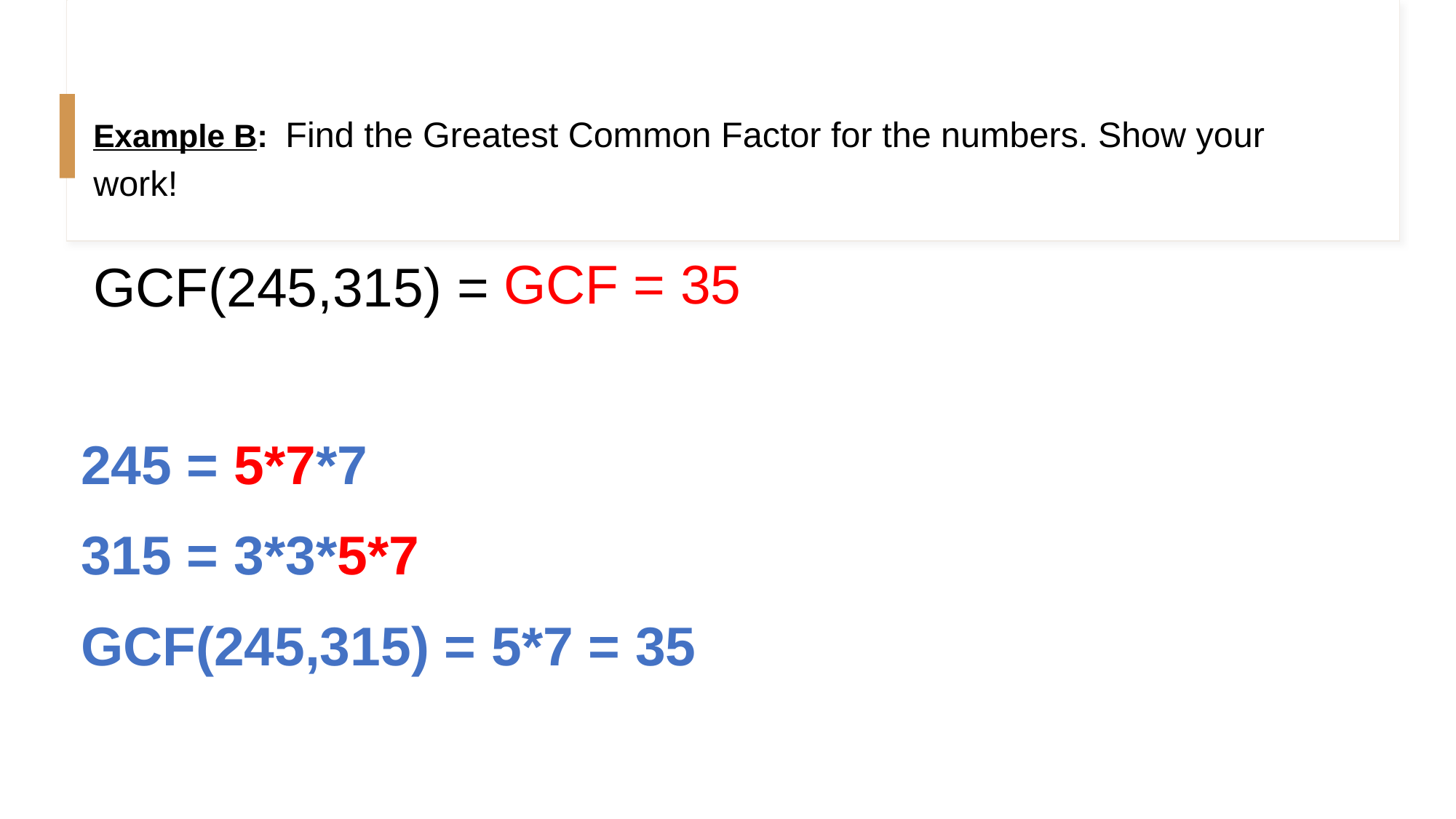

# Example B:  Find the Greatest Common Factor for the numbers. Show your work!
GCF(245,315) =

GCF = 35

245 = 5*7*7
315 = 3*3*5*7
GCF(245,315) = 5*7 = 35